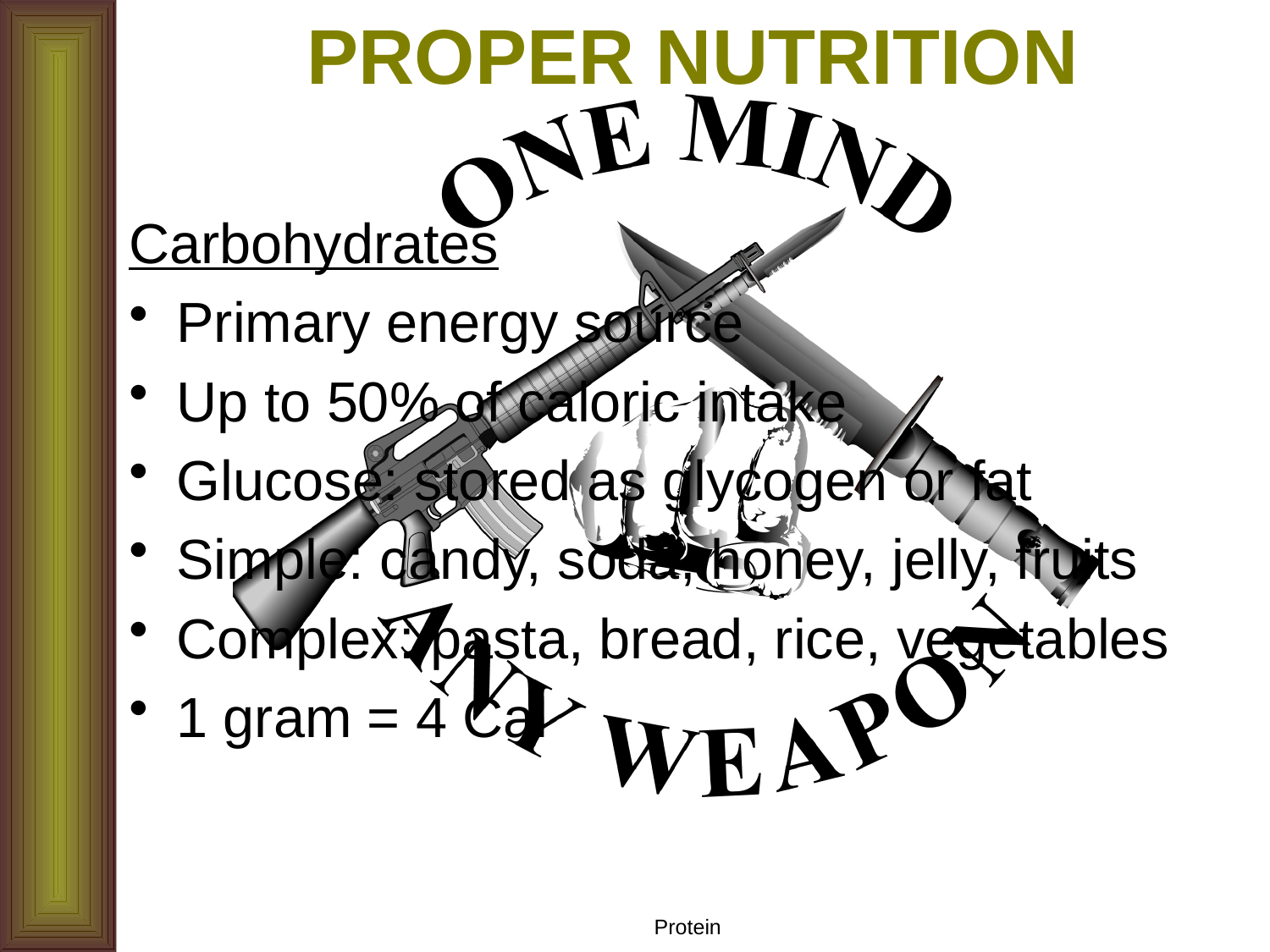

# PROPER NUTRITION
Carbohydrates
Primary energy source
Up to 50% of caloric intake
Glucose: stored as glycogen or fat
Simple: candy, soda, honey, jelly, fruits
Complex: pasta, bread, rice, vegetables
1 gram = 4 Cal
Protein